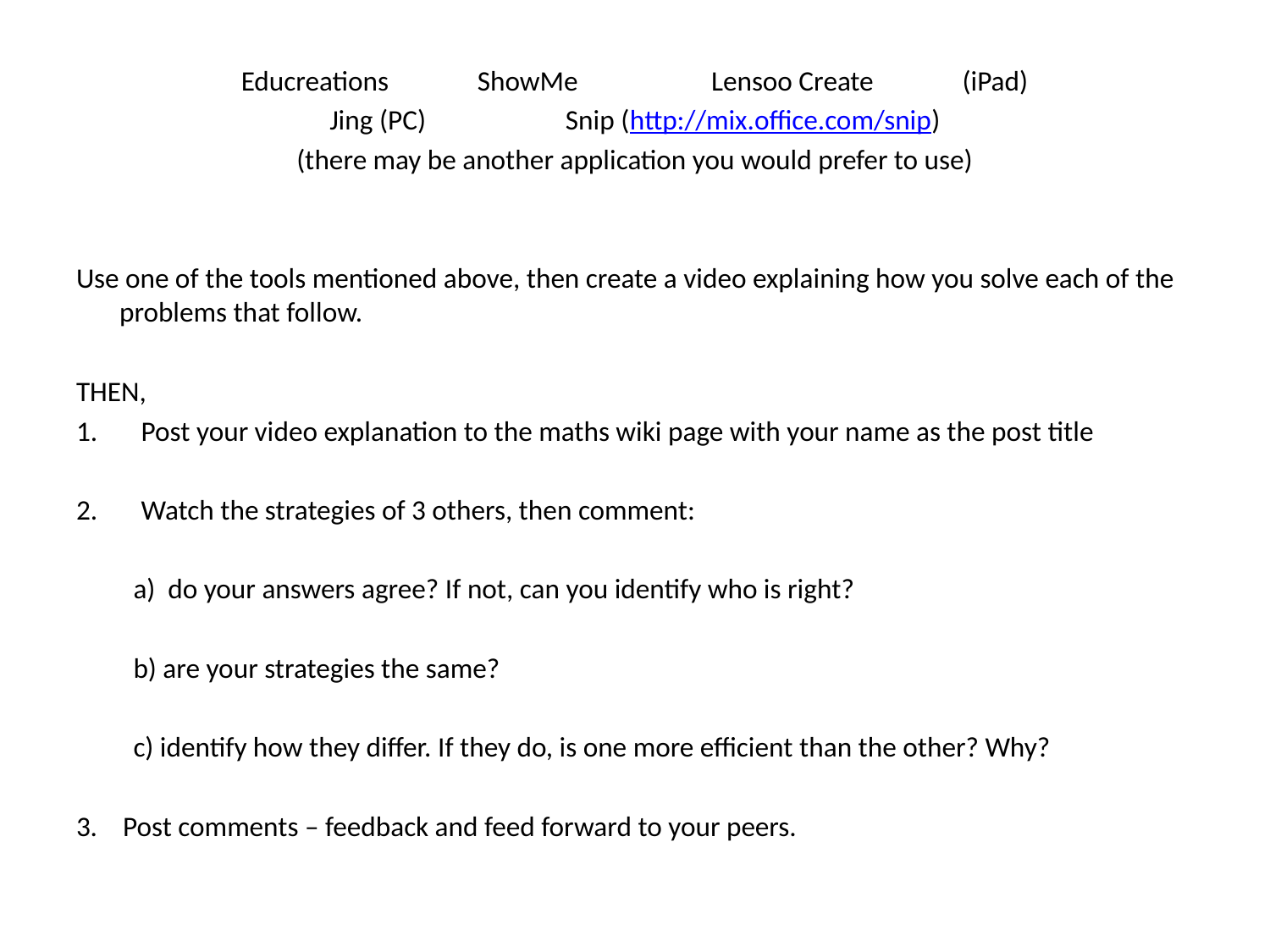

Educreations              ShowMe                     Lensoo Create              (iPad)
Jing (PC)                      Snip (http://mix.office.com/snip)
(there may be another application you would prefer to use)

Use one of the tools mentioned above, then create a video explaining how you solve each of the problems that follow.

THEN,
Post your video explanation to the maths wiki page with your name as the post title

Watch the strategies of 3 others, then comment:

         a)  do your answers agree? If not, can you identify who is right?

         b) are your strategies the same?

         c) identify how they differ. If they do, is one more efficient than the other? Why?

3.    Post comments – feedback and feed forward to your peers.